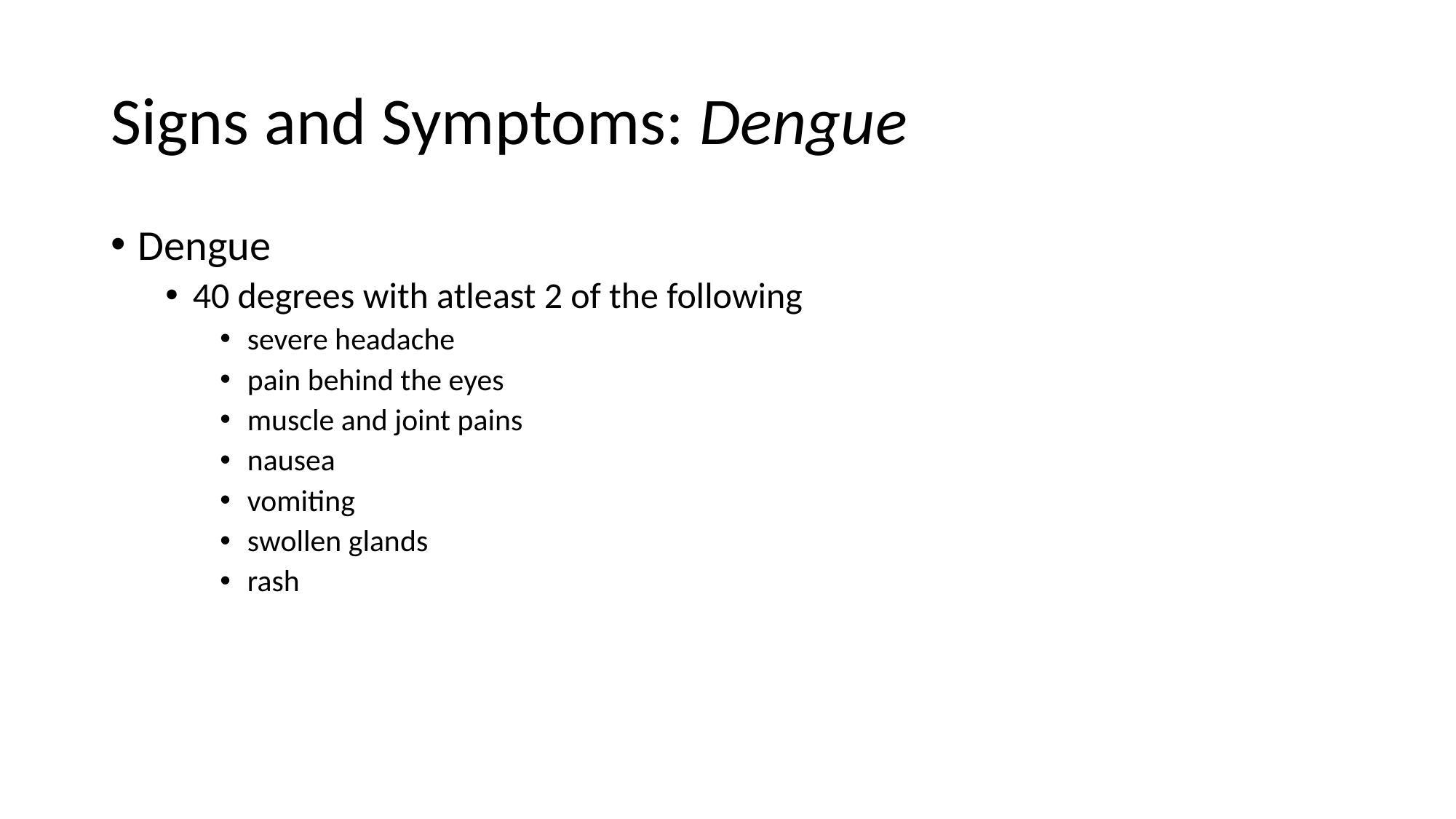

# Signs and Symptoms: Dengue
Dengue
40 degrees with atleast 2 of the following
severe headache
pain behind the eyes
muscle and joint pains
nausea
vomiting
swollen glands
rash